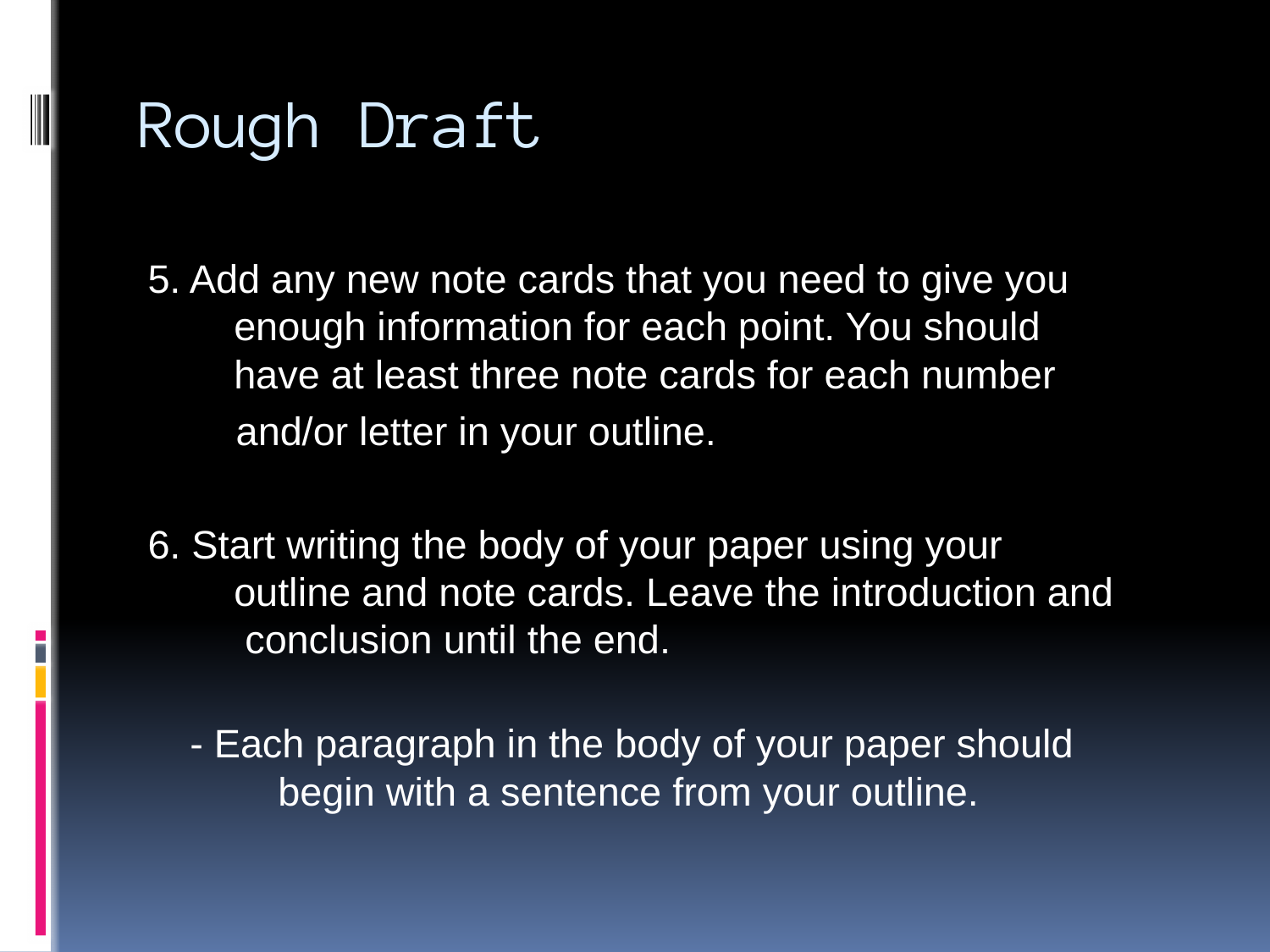

# Rough Draft
5. Add any new note cards that you need to give you
    enough information for each point. You should
    have at least three note cards for each number
        and/or letter in your outline.

6. Start writing the body of your paper using your
    outline and note cards. Leave the introduction and
     conclusion until the end.
	- Each paragraph in the body of your paper should
        begin with a sentence from your outline.